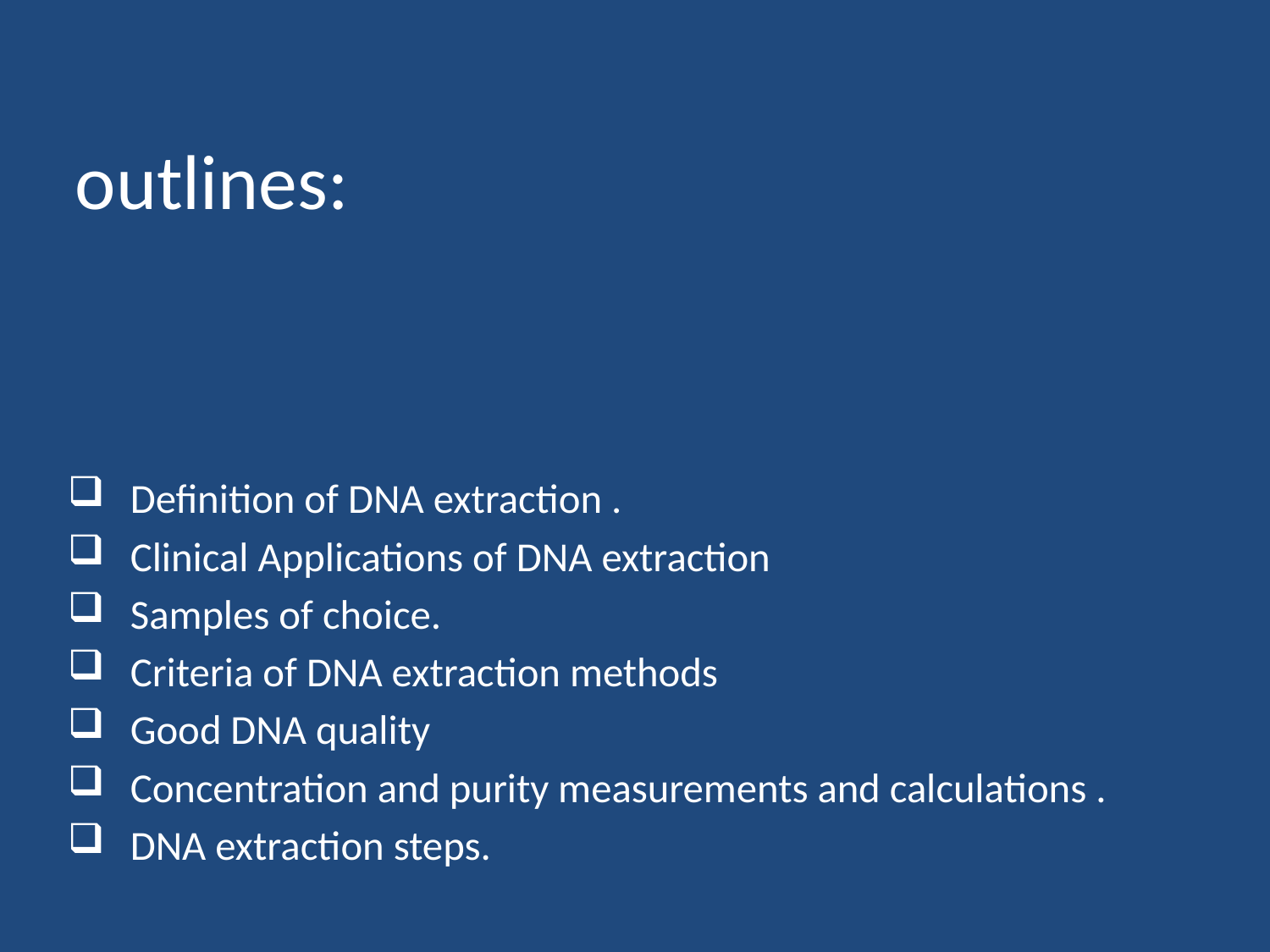

# outlines:
Definition of DNA extraction .
Clinical Applications of DNA extraction
Samples of choice.
Criteria of DNA extraction methods
Good DNA quality
Concentration and purity measurements and calculations .
DNA extraction steps.